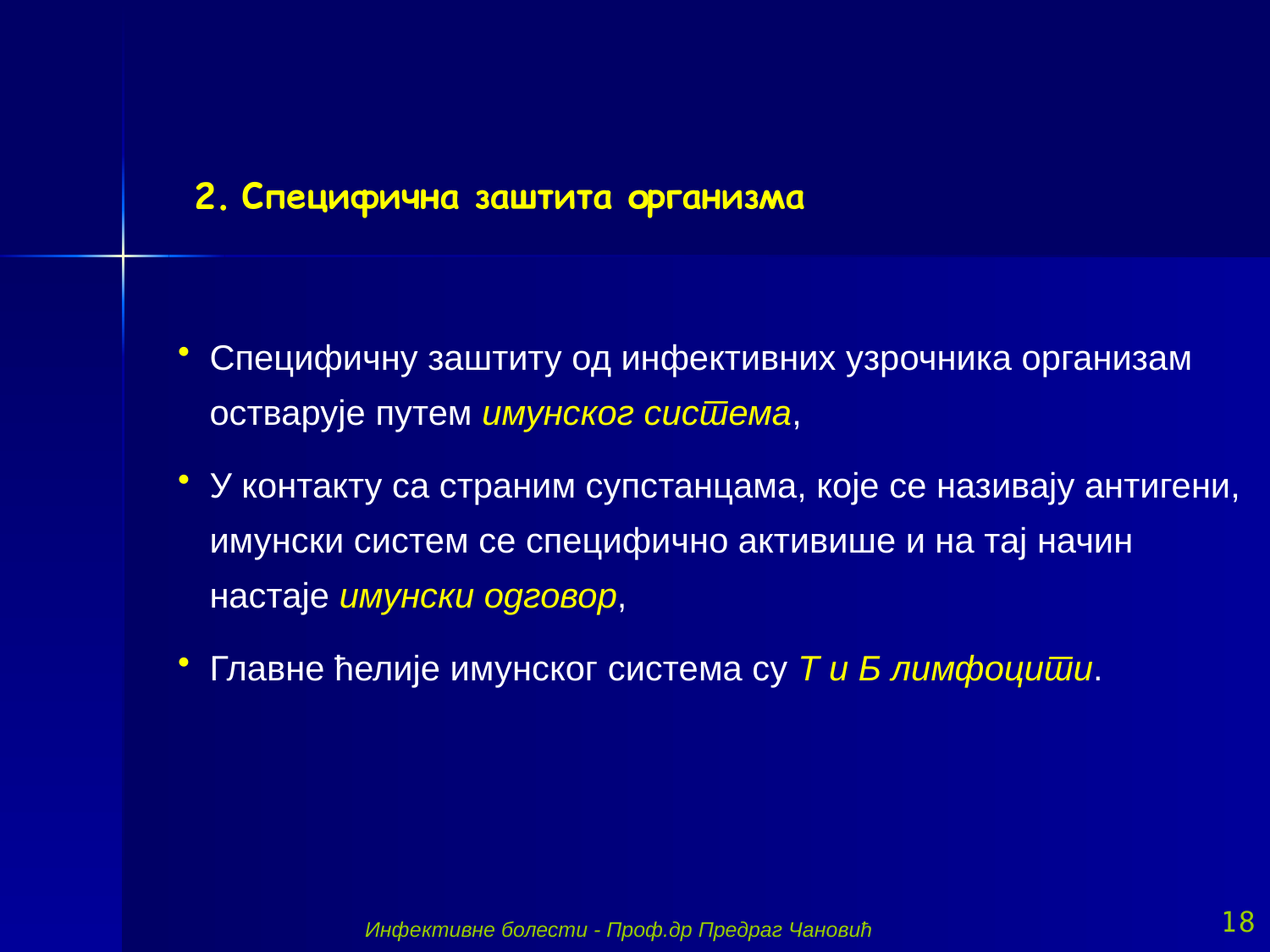

Специфична заштита организма
Специфичну заштиту од инфективних узрочника организам остварује путем имунског система,
У контакту са страним супстанцама, које се називају антигени,
имунски систем се специфично активише и на тај начин настаје имунски одговор,
Главне ћелије имунског система су Т и Б лимфоцити.
18
Инфективне болести - Проф.др Предраг Чановић